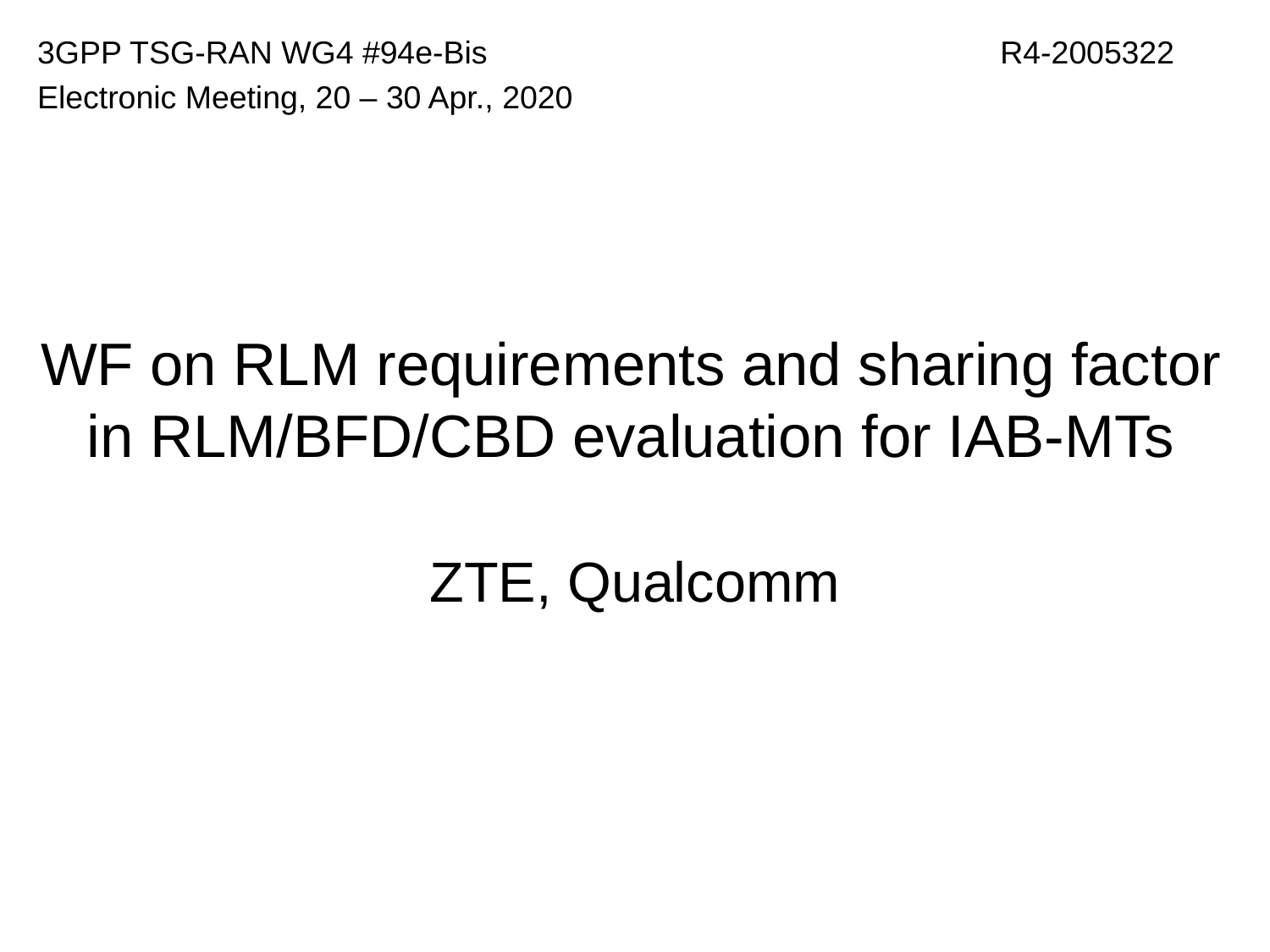

R4-2005322
3GPP TSG-RAN WG4 #94e-Bis
Electronic Meeting, 20 – 30 Apr., 2020
# WF on RLM requirements and sharing factor in RLM/BFD/CBD evaluation for IAB-MTs
ZTE, Qualcomm